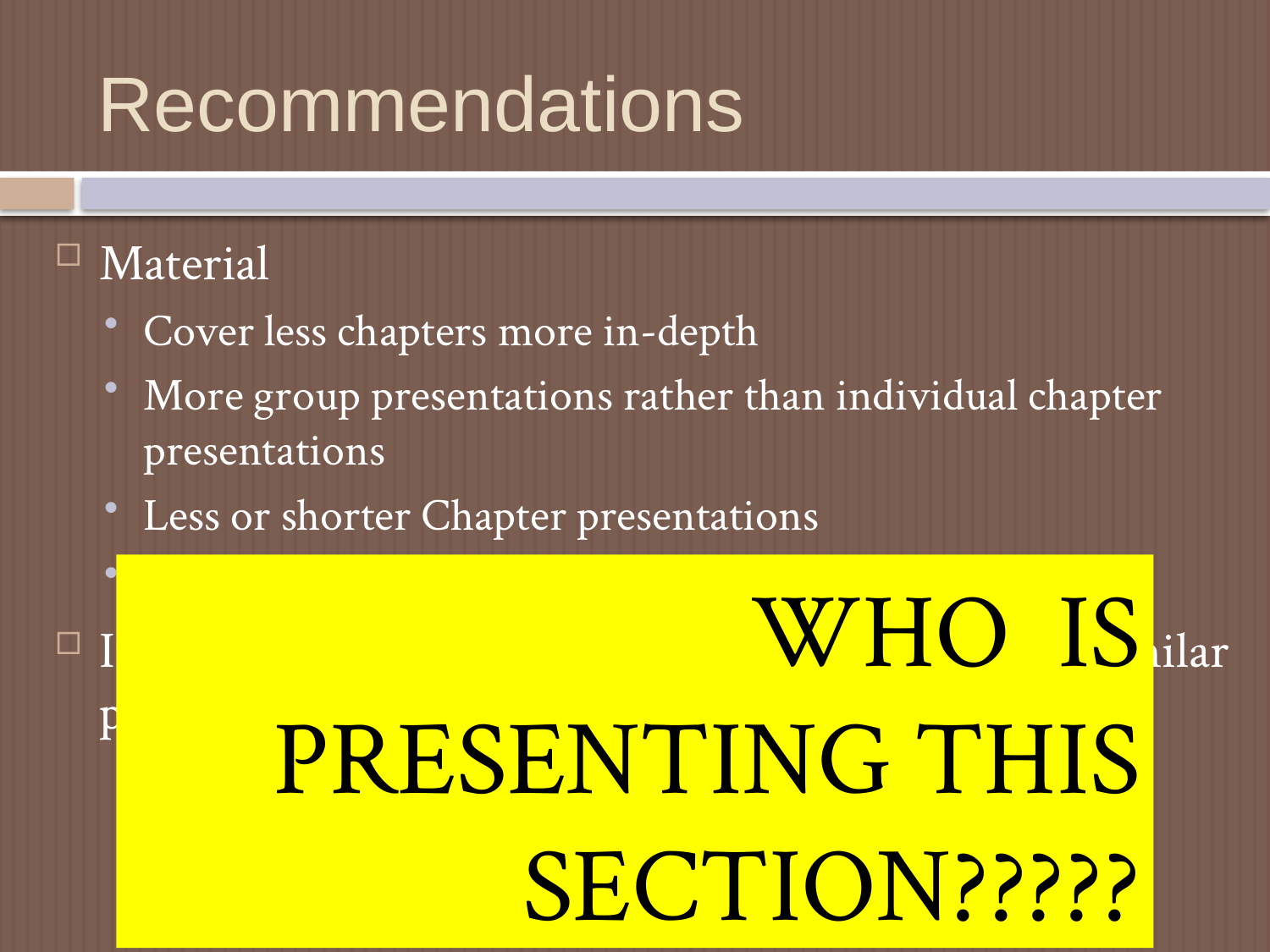

# Recommendations
Material
Cover less chapters more in-depth
More group presentations rather than individual chapter presentations
Less or shorter Chapter presentations
Breaking up presentations with more application
Instead of mixing personality types, try groups of similar personality types  (Myers-Briggs)

WHO  IS PRESENTING THIS SECTION?????